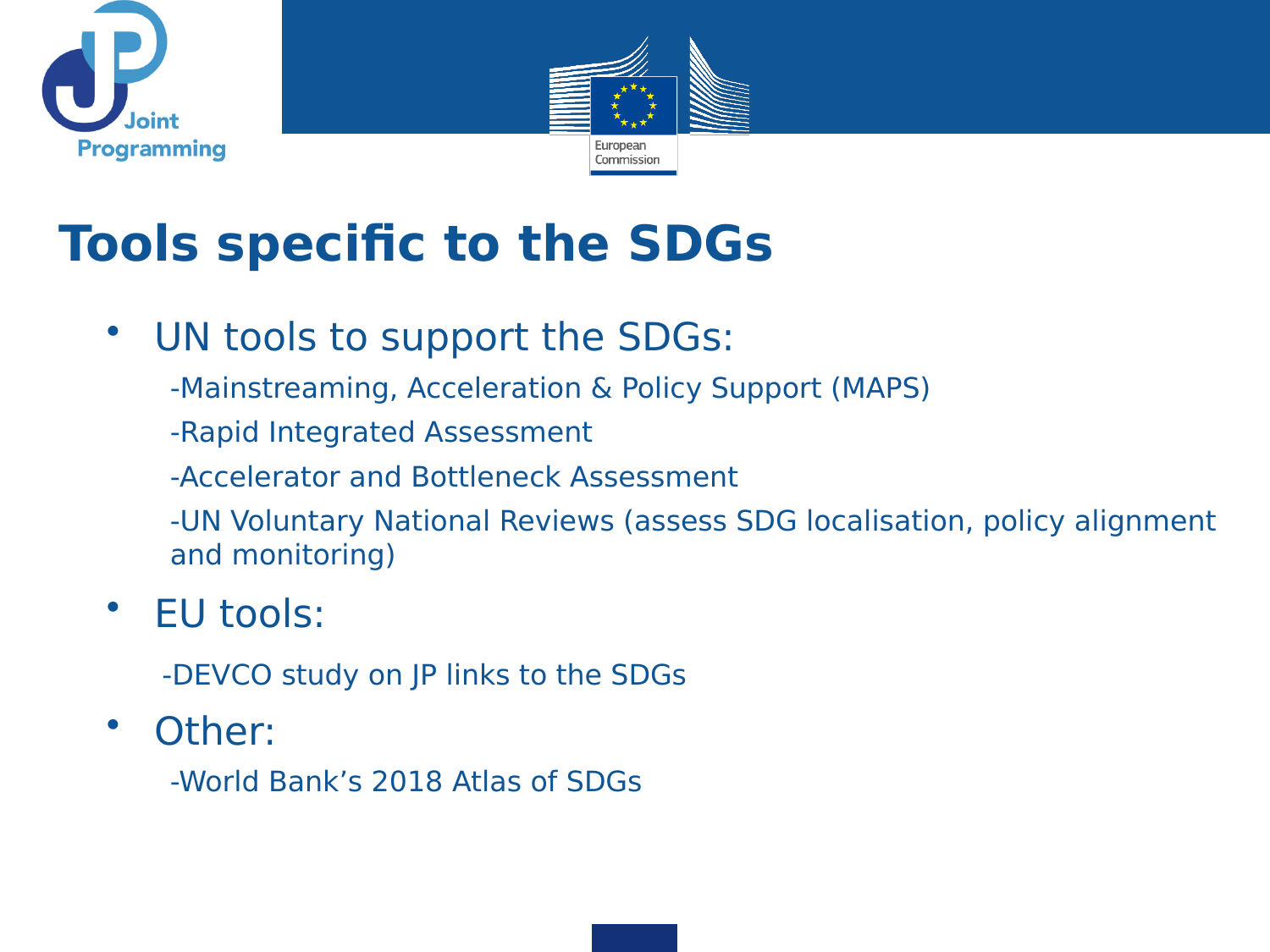

# Tools specific to the SDGs
UN tools to support the SDGs:
-Mainstreaming, Acceleration & Policy Support (MAPS)
-Rapid Integrated Assessment
-Accelerator and Bottleneck Assessment
-UN Voluntary National Reviews (assess SDG localisation, policy alignment and monitoring)
EU tools:
-DEVCO study on JP links to the SDGs
Other:
-World Bank’s 2018 Atlas of SDGs